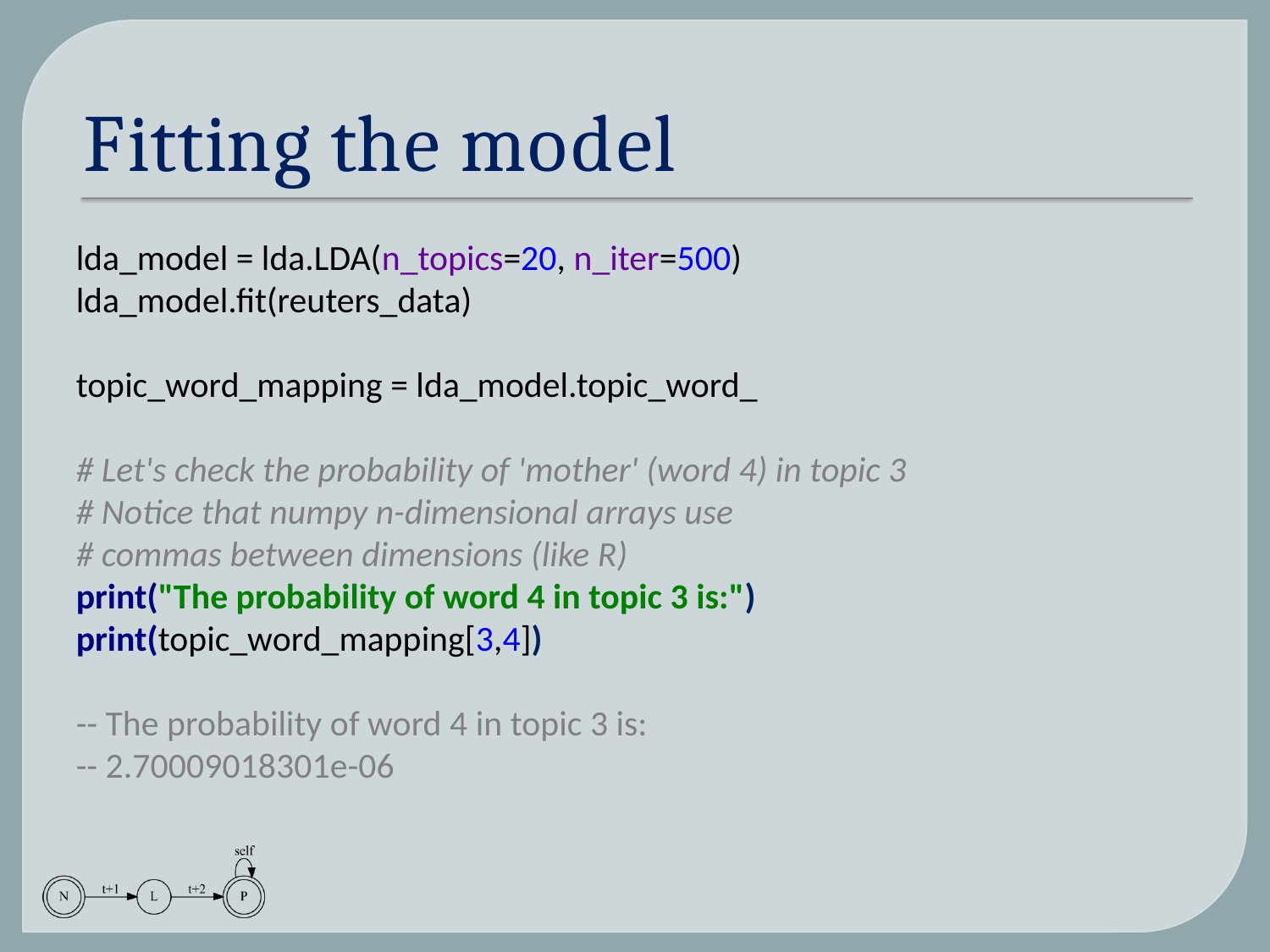

# Fitting the model
lda_model = lda.LDA(n_topics=20, n_iter=500)
lda_model.fit(reuters_data)
topic_word_mapping = lda_model.topic_word_
# Let's check the probability of 'mother' (word 4) in topic 3
# Notice that numpy n-dimensional arrays use
# commas between dimensions (like R)
print("The probability of word 4 in topic 3 is:")
print(topic_word_mapping[3,4])

-- The probability of word 4 in topic 3 is:
-- 2.70009018301e-06